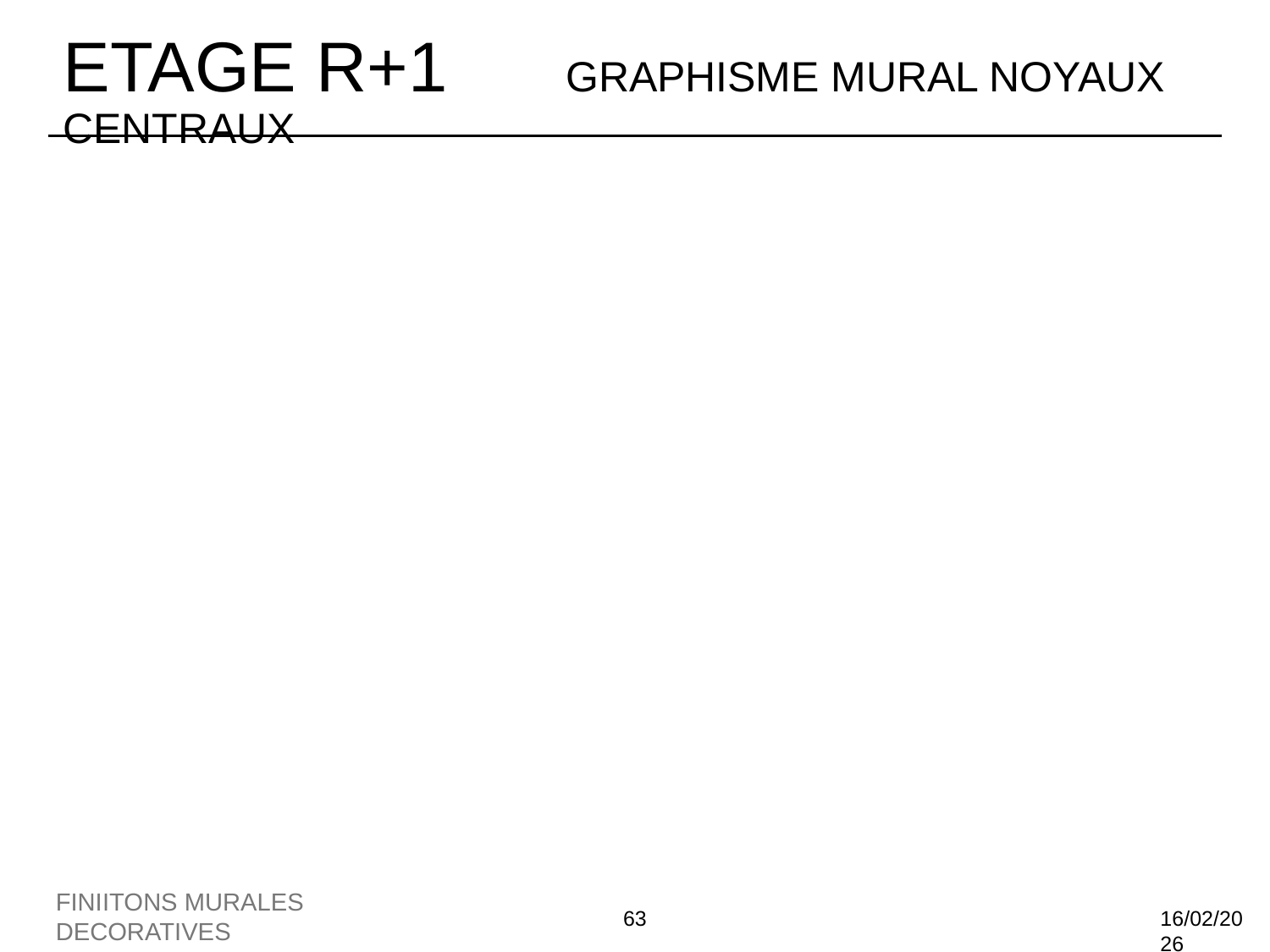

# ETAGE R+1      GRAPHISME MURAL NOYAUX CENTRAUX

FINIITONS MURALES DECORATIVES